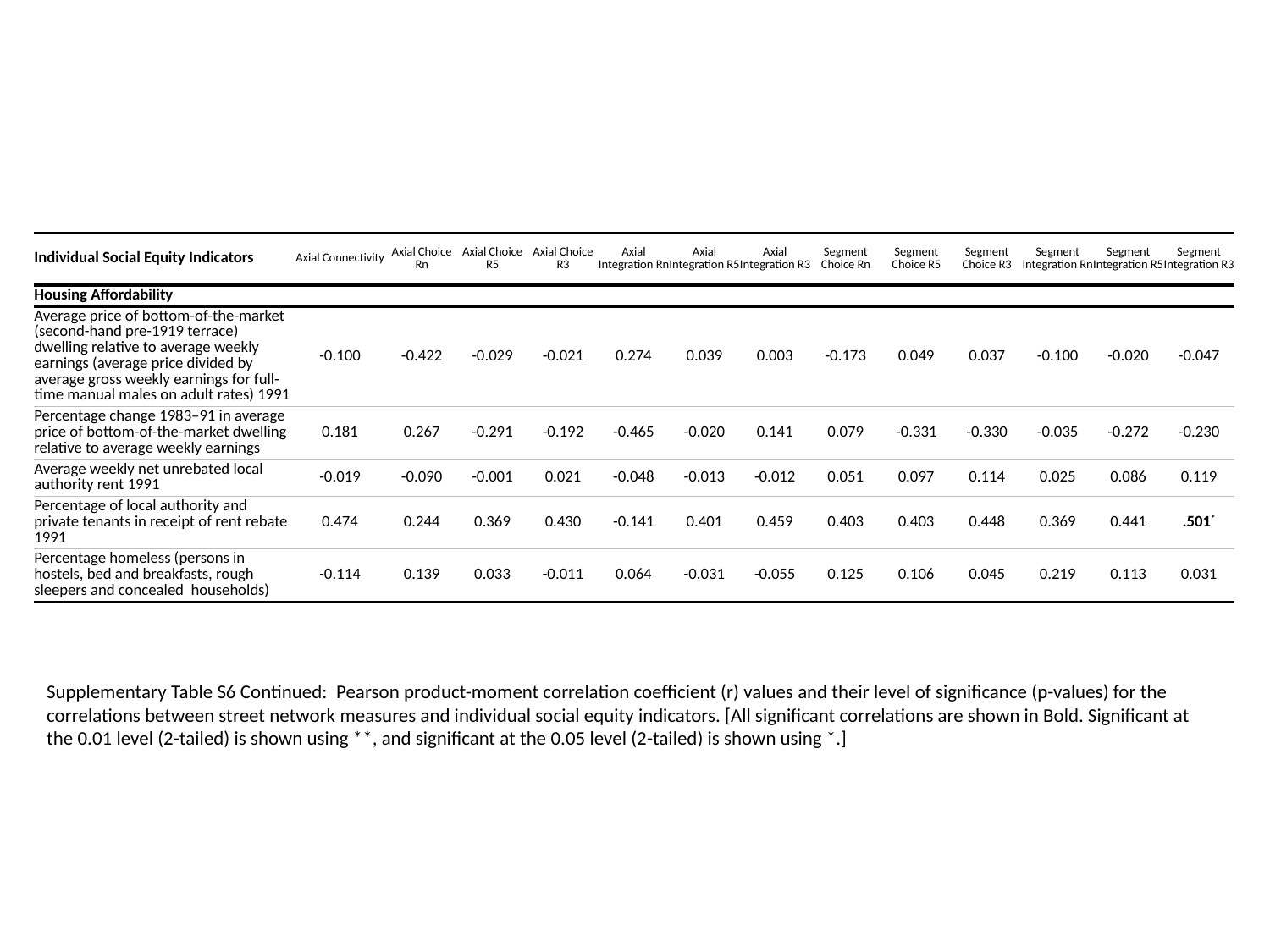

| Individual Social Equity Indicators | Axial Connectivity | Axial Choice Rn | Axial Choice R5 | Axial Choice R3 | Axial Integration Rn | Axial Integration R5 | Axial Integration R3 | Segment Choice Rn | Segment Choice R5 | Segment Choice R3 | Segment Integration Rn | Segment Integration R5 | Segment Integration R3 |
| --- | --- | --- | --- | --- | --- | --- | --- | --- | --- | --- | --- | --- | --- |
| Housing Affordability |  |  |  |  |  |  |  |  |  |  |  |  |  |
| Average price of bottom-of-the-market (second-hand pre-1919 terrace) dwelling relative to average weekly earnings (average price divided by average gross weekly earnings for full-time manual males on adult rates) 1991 | -0.100 | -0.422 | -0.029 | -0.021 | 0.274 | 0.039 | 0.003 | -0.173 | 0.049 | 0.037 | -0.100 | -0.020 | -0.047 |
| Percentage change 1983–91 in average price of bottom-of-the-market dwelling relative to average weekly earnings | 0.181 | 0.267 | -0.291 | -0.192 | -0.465 | -0.020 | 0.141 | 0.079 | -0.331 | -0.330 | -0.035 | -0.272 | -0.230 |
| Average weekly net unrebated local authority rent 1991 | -0.019 | -0.090 | -0.001 | 0.021 | -0.048 | -0.013 | -0.012 | 0.051 | 0.097 | 0.114 | 0.025 | 0.086 | 0.119 |
| Percentage of local authority and private tenants in receipt of rent rebate 1991 | 0.474 | 0.244 | 0.369 | 0.430 | -0.141 | 0.401 | 0.459 | 0.403 | 0.403 | 0.448 | 0.369 | 0.441 | .501\* |
| Percentage homeless (persons in hostels, bed and breakfasts, rough sleepers and concealed households) | -0.114 | 0.139 | 0.033 | -0.011 | 0.064 | -0.031 | -0.055 | 0.125 | 0.106 | 0.045 | 0.219 | 0.113 | 0.031 |
Supplementary Table S6 Continued:  Pearson product-moment correlation coefficient (r) values and their level of significance (p-values) for the correlations between street network measures and individual social equity indicators. [All significant correlations are shown in Bold. Significant at the 0.01 level (2-tailed) is shown using **, and significant at the 0.05 level (2-tailed) is shown using *.]